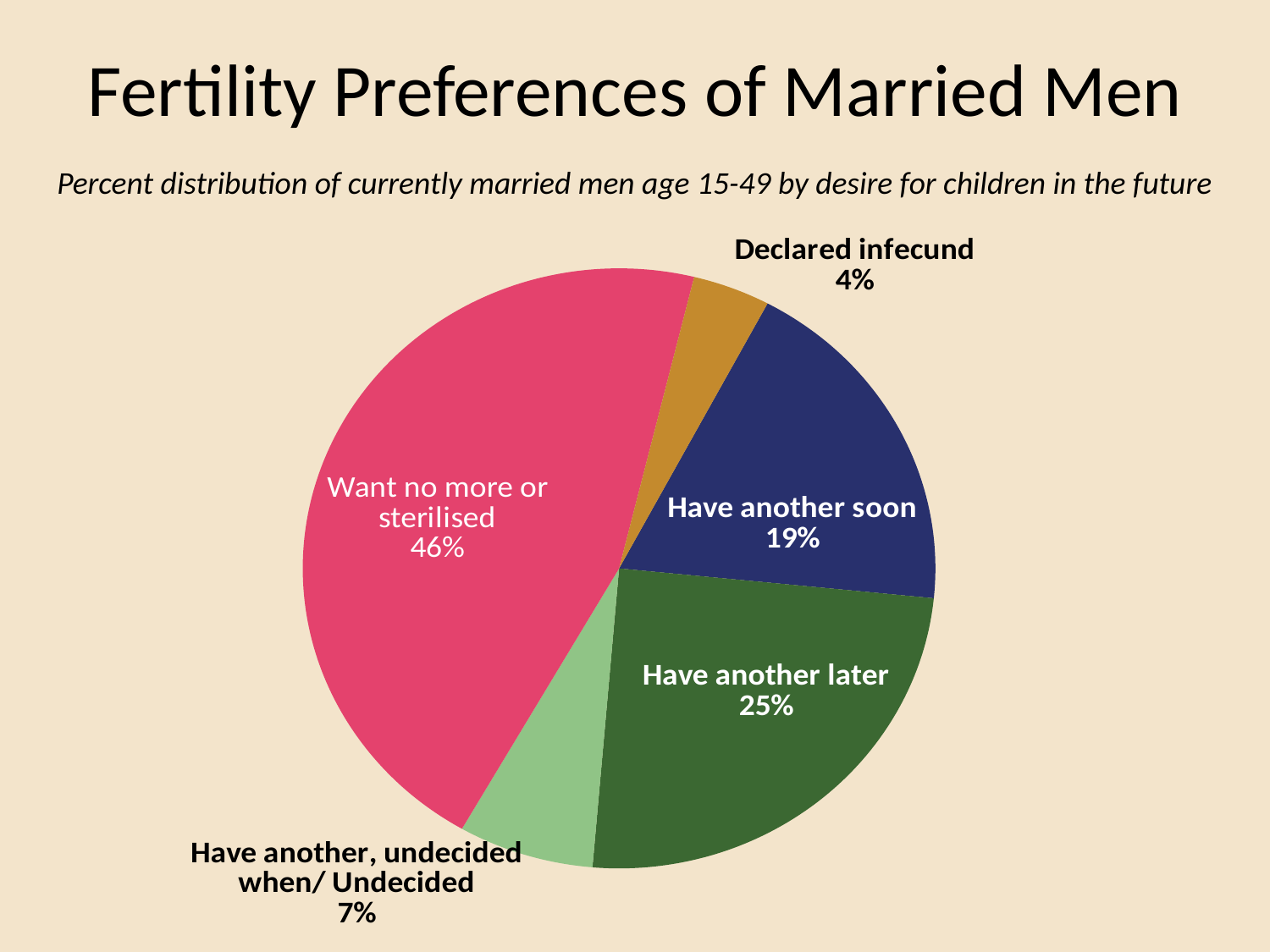

# Fertility Preferences of Married Men
Percent distribution of currently married men age 15-49 by desire for children in the future

### Chart

| Category | Sales |
|---|---|
| Have another soon | 19.0 |
| Have another later | 25.0 |
| Have another, undecided when/ Undecided | 7.0 |
| Want no more or sterilised | 46.0 |
| Declared infecund | 4.0 |